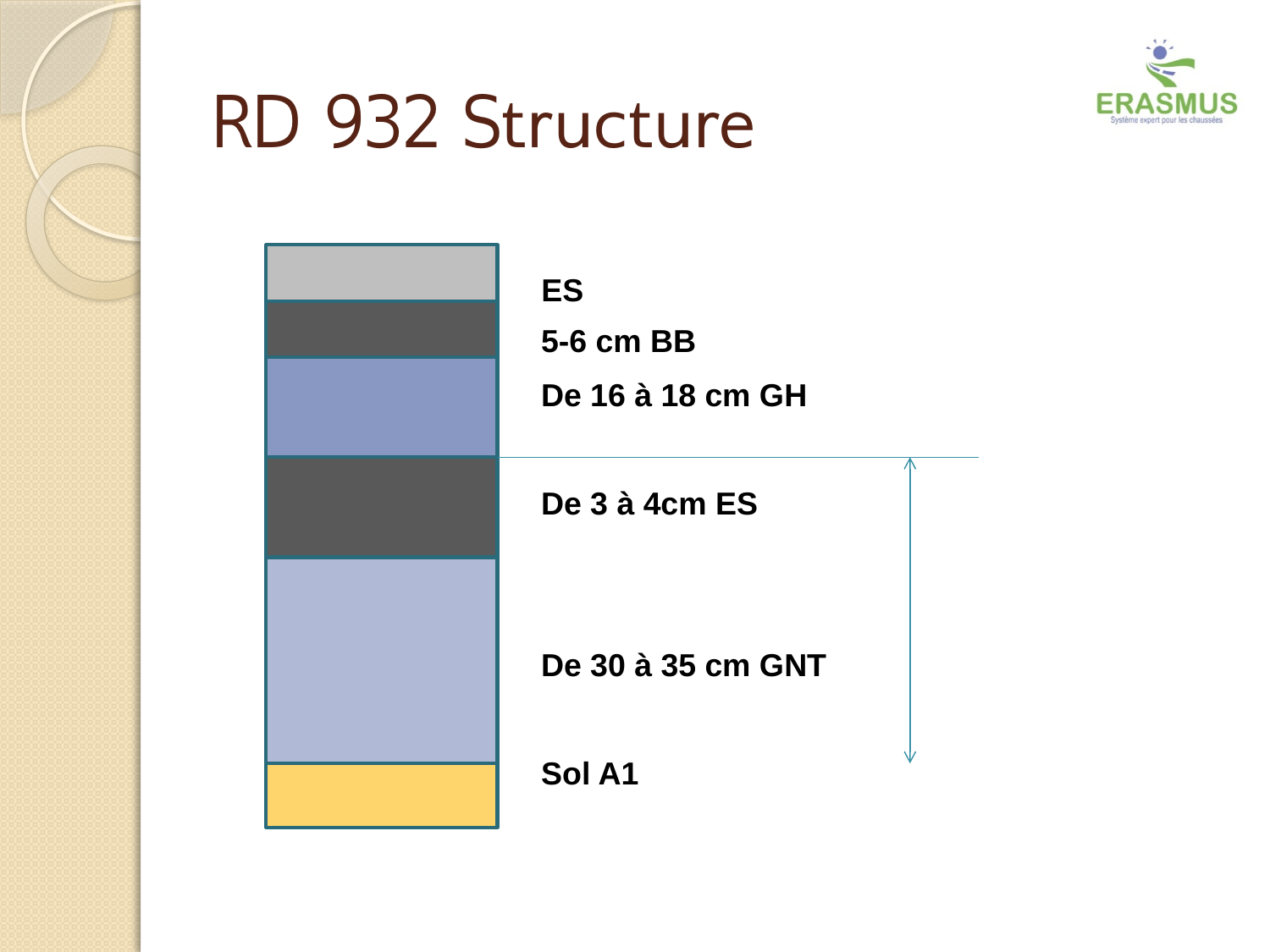

# RD 932 Structure

ES

5-6 cm BB
De 16 à 18 cm GH

De 3 à 4cm ES

De 30 à 35 cm GNT

Sol A1